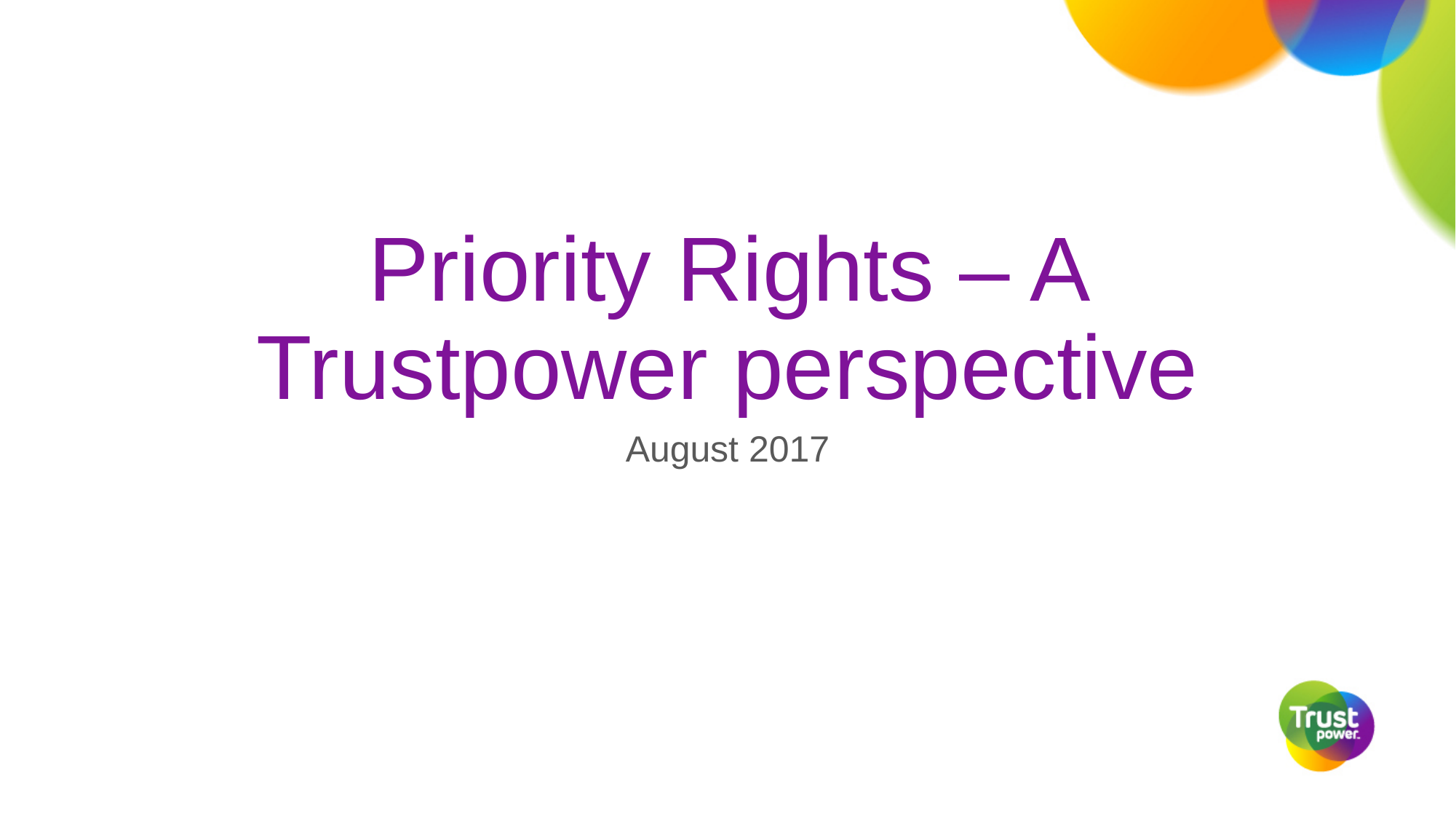

# Priority Rights – A Trustpower perspective
August 2017